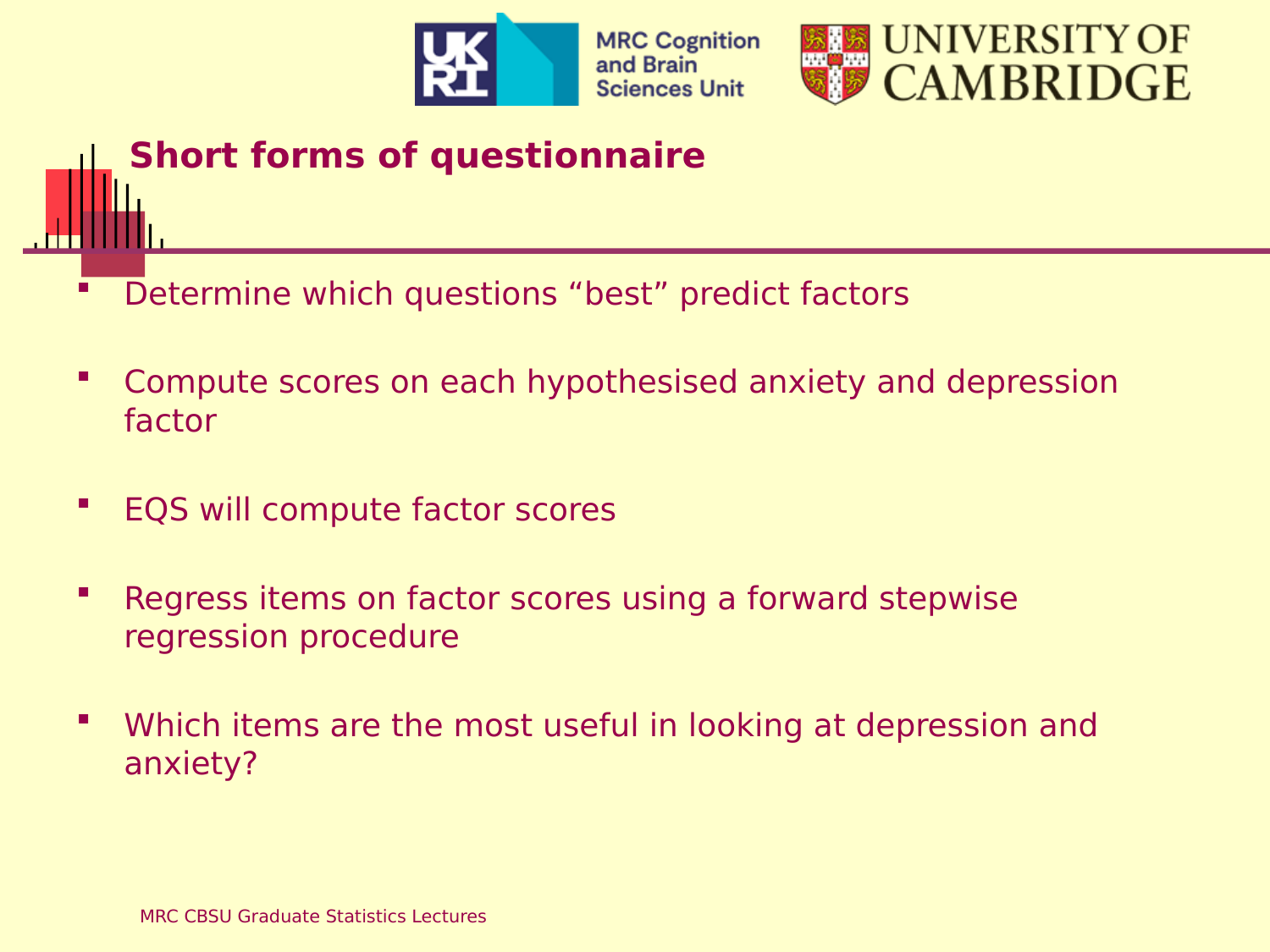

# Short forms of questionnaire

Determine which questions “best” predict factors

Compute scores on each hypothesised anxiety and depression factor

EQS will compute factor scores

Regress items on factor scores using a forward stepwise regression procedure

Which items are the most useful in looking at depression and anxiety?
MRC CBSU Graduate Statistics Lectures